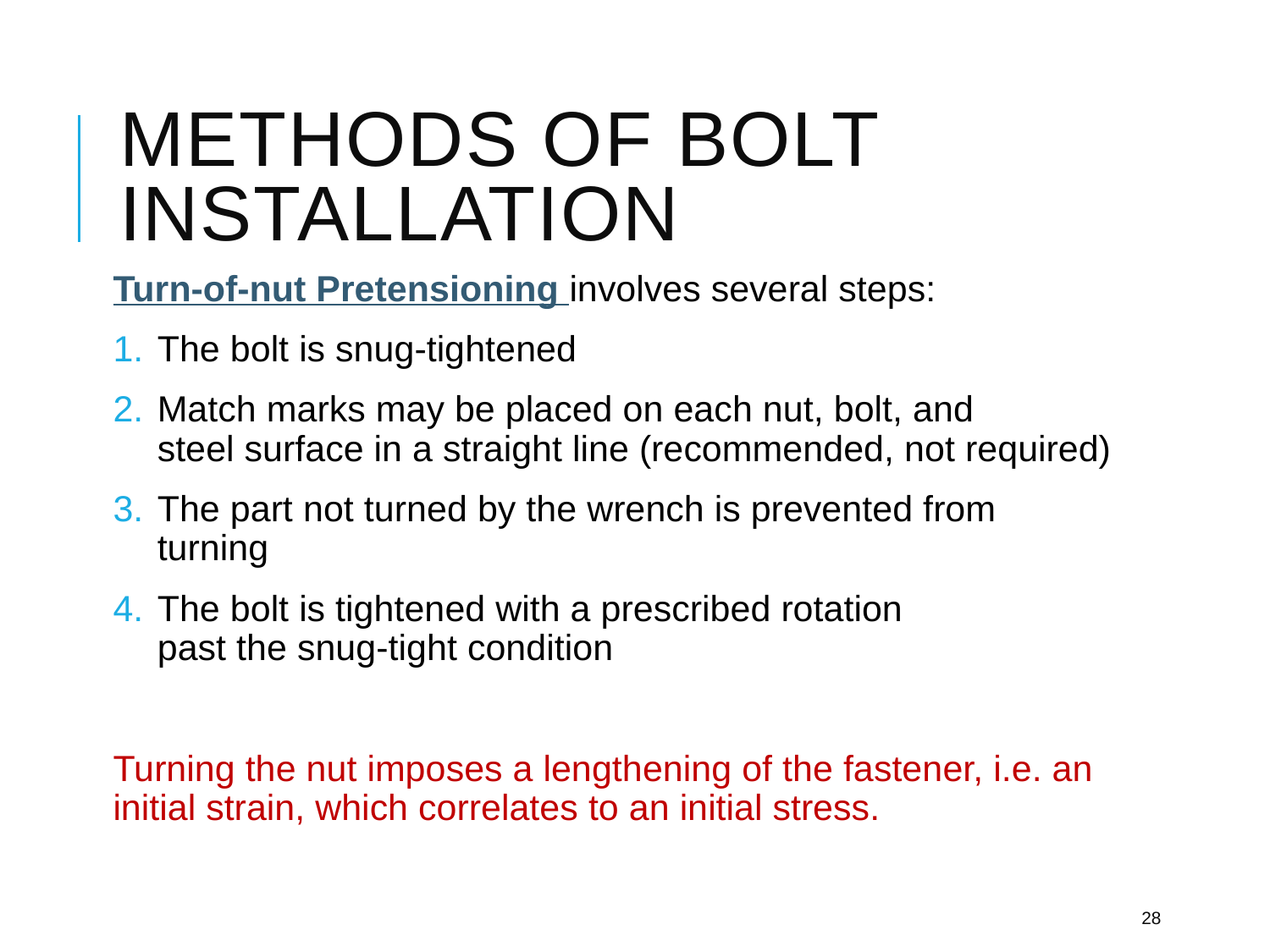

# Methods of bolt installation
Turn-of-nut Pretensioning involves several steps:
The bolt is snug-tightened
Match marks may be placed on each nut, bolt, and
steel surface in a straight line (recommended, not required)
The part not turned by the wrench is prevented from
turning
The bolt is tightened with a prescribed rotation
past the snug-tight condition

Turning the nut imposes a lengthening of the fastener, i.e. an initial strain, which correlates to an initial stress.
28